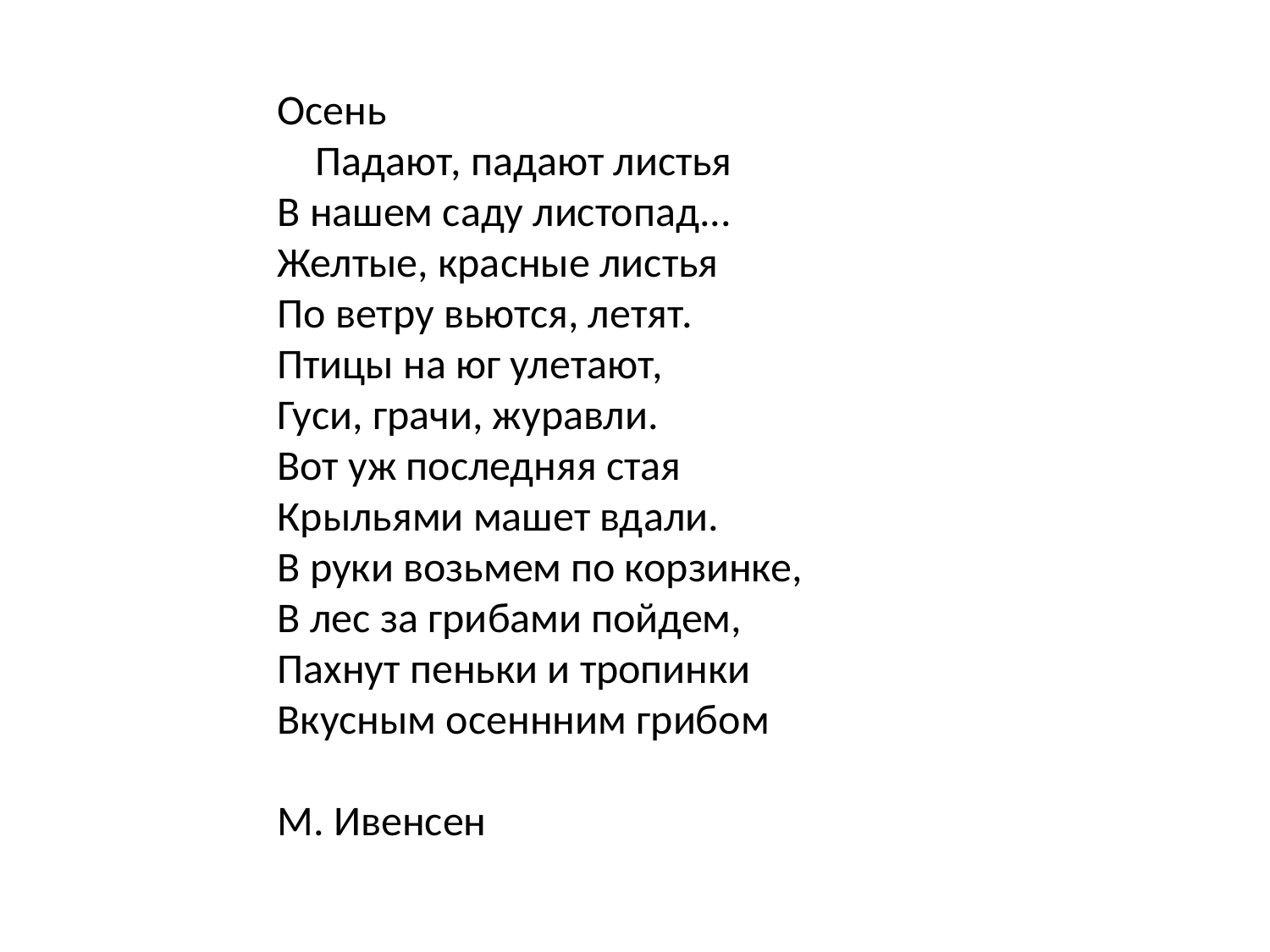

Осень
    Падают, падают листья
В нашем саду листопад...
Желтые, красные листья
По ветру вьются, летят.
Птицы на юг улетают,
Гуси, грачи, журавли.
Вот уж последняя стая
Крыльями машет вдали.
В руки возьмем по корзинке,
В лес за грибами пойдем,
Пахнут пеньки и тропинки
Вкусным осеннним грибом

М. Ивенсен